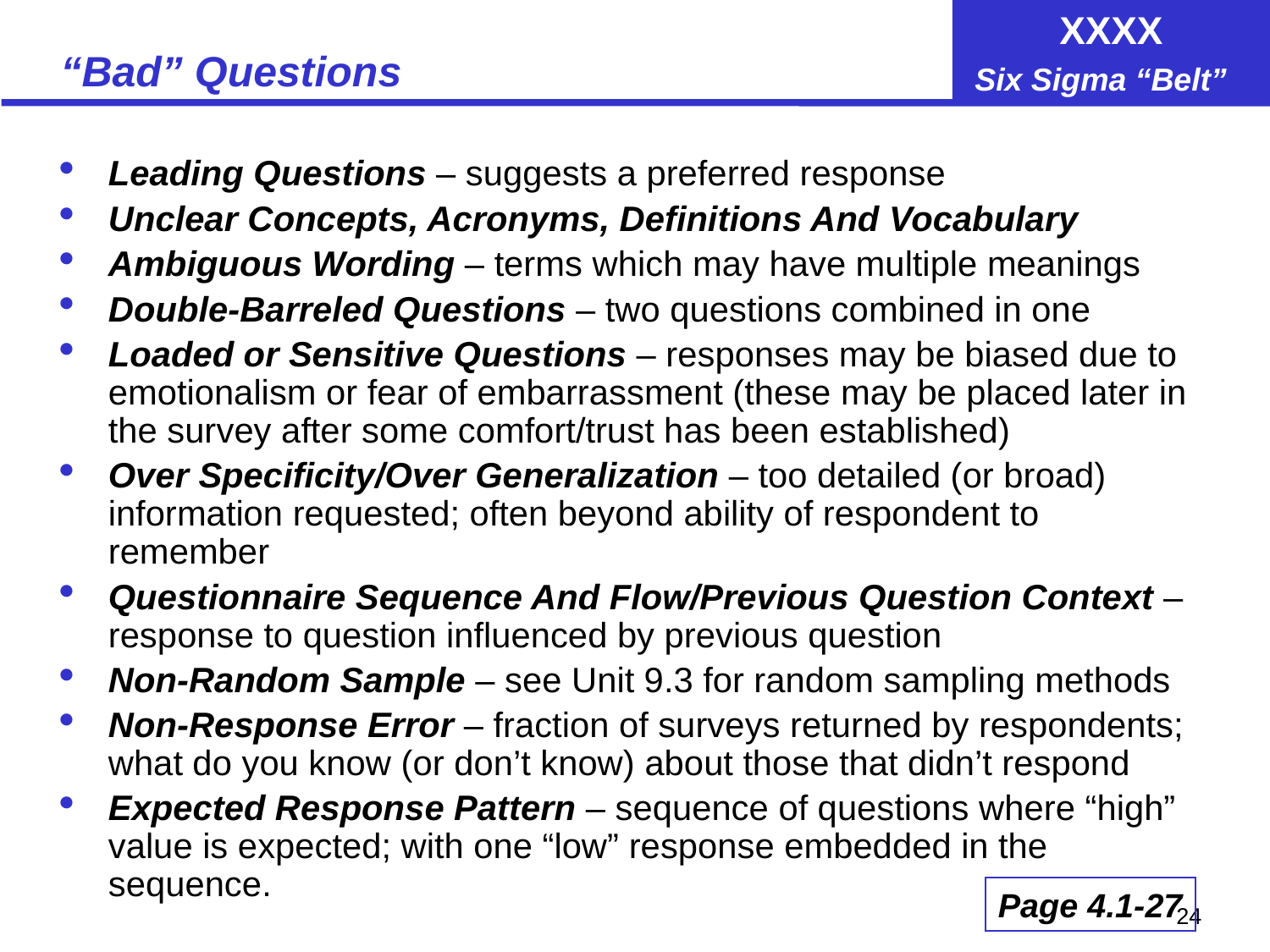

# “Bad” Questions
Leading Questions – suggests a preferred response
Unclear Concepts, Acronyms, Definitions And Vocabulary
Ambiguous Wording – terms which may have multiple meanings
Double-Barreled Questions – two questions combined in one
Loaded or Sensitive Questions – responses may be biased due to emotionalism or fear of embarrassment (these may be placed later in the survey after some comfort/trust has been established)
Over Specificity/Over Generalization – too detailed (or broad) information requested; often beyond ability of respondent to remember
Questionnaire Sequence And Flow/Previous Question Context – response to question influenced by previous question
Non-Random Sample – see Unit 9.3 for random sampling methods
Non-Response Error – fraction of surveys returned by respondents; what do you know (or don’t know) about those that didn’t respond
Expected Response Pattern – sequence of questions where “high” value is expected; with one “low” response embedded in the sequence.

Page 4.1-27